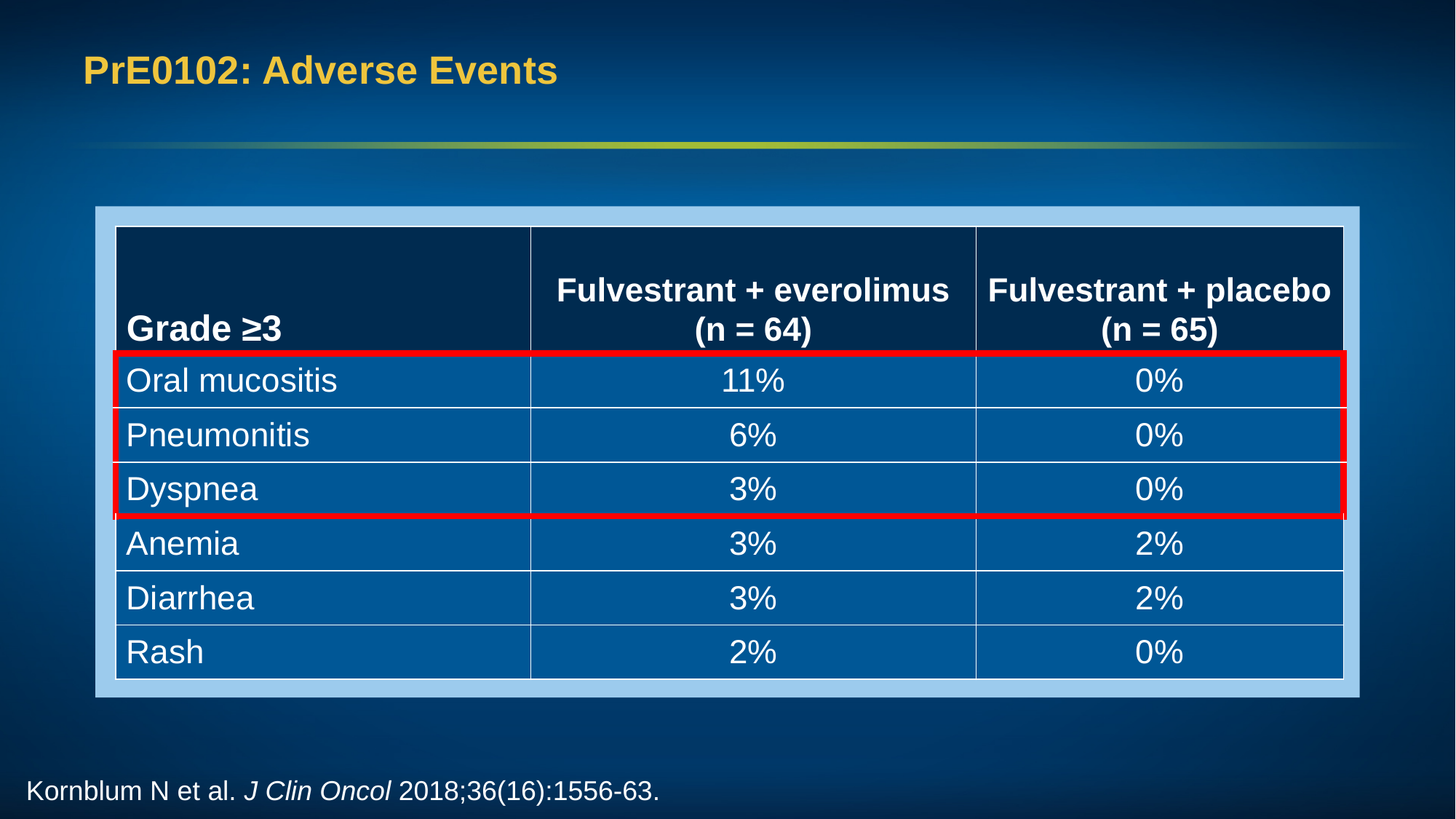

# PrE0102: Adverse Events
ç
| Grade ≥3 | Fulvestrant + everolimus (n = 64) | Fulvestrant + placebo (n = 65) |
| --- | --- | --- |
| Oral mucositis | 11% | 0% |
| Pneumonitis | 6% | 0% |
| Dyspnea | 3% | 0% |
| Anemia | 3% | 2% |
| Diarrhea | 3% | 2% |
| Rash | 2% | 0% |
Kornblum N et al. J Clin Oncol 2018;36(16):1556-63.